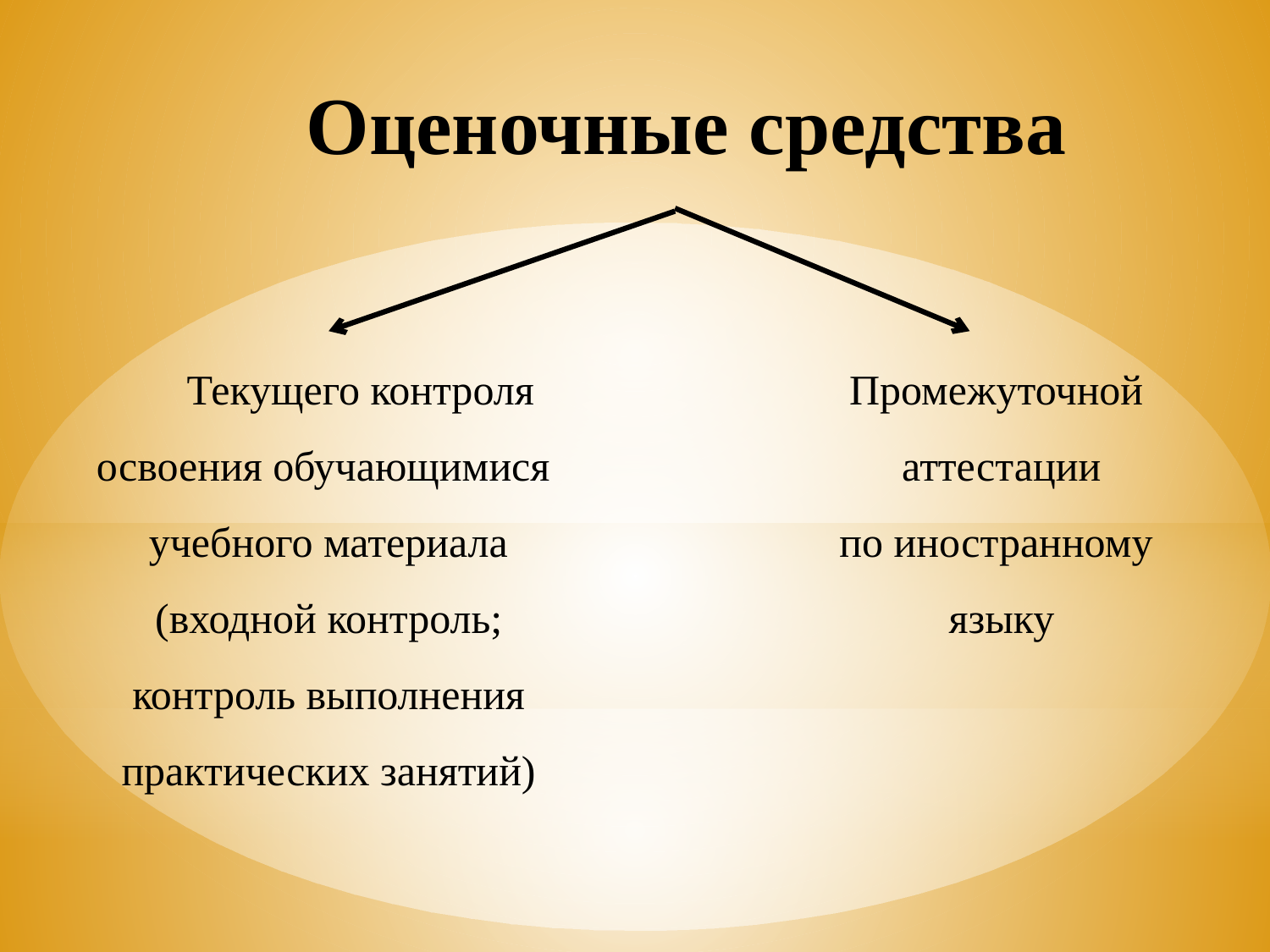

# Оценочные средства
Текущего контроля освоения обучающимися  учебного материала (входной контроль; контроль выполнения практических занятий)
Промежуточной
аттестации
по иностранному
языку